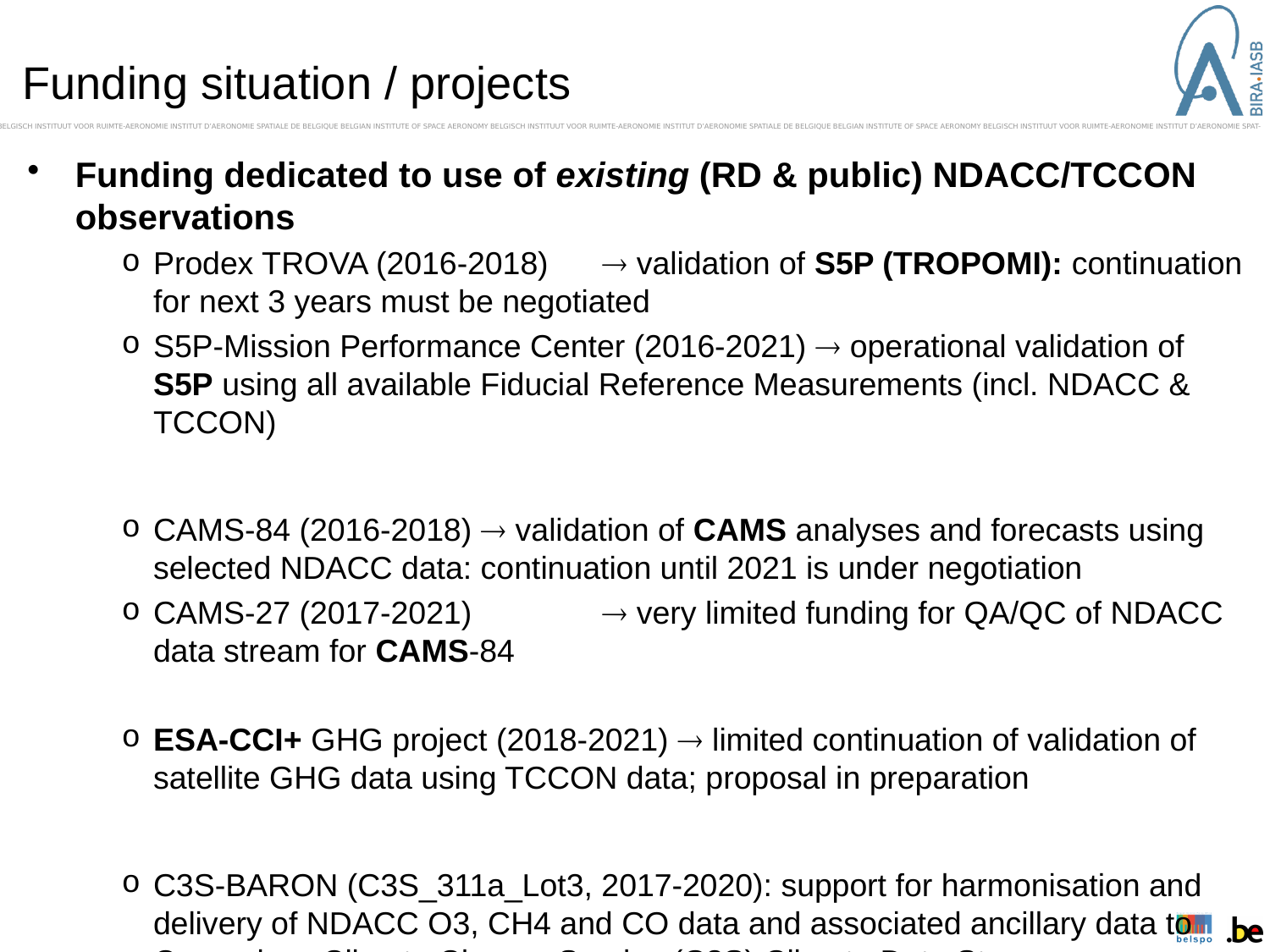

Funding situation / projects
Funding dedicated to use of existing (RD & public) NDACC/TCCON observations
Prodex TROVA (2016-2018)	→ validation of S5P (TROPOMI): continuation for next 3 years must be negotiated
S5P-Mission Performance Center (2016-2021) → operational validation of S5P using all available Fiducial Reference Measurements (incl. NDACC & TCCON)

CAMS-84 (2016-2018) → validation of CAMS analyses and forecasts using selected NDACC data: continuation until 2021 is under negotiation
CAMS-27 (2017-2021) 	→ very limited funding for QA/QC of NDACC data stream for CAMS-84

ESA-CCI+ GHG project (2018-2021) → limited continuation of validation of satellite GHG data using TCCON data; proposal in preparation

C3S-BARON (C3S_311a_Lot3, 2017-2020): support for harmonisation and delivery of NDACC O3, CH4 and CO data and associated ancillary data to Copernicus Climate Change Service (C3S) Climate Data Store